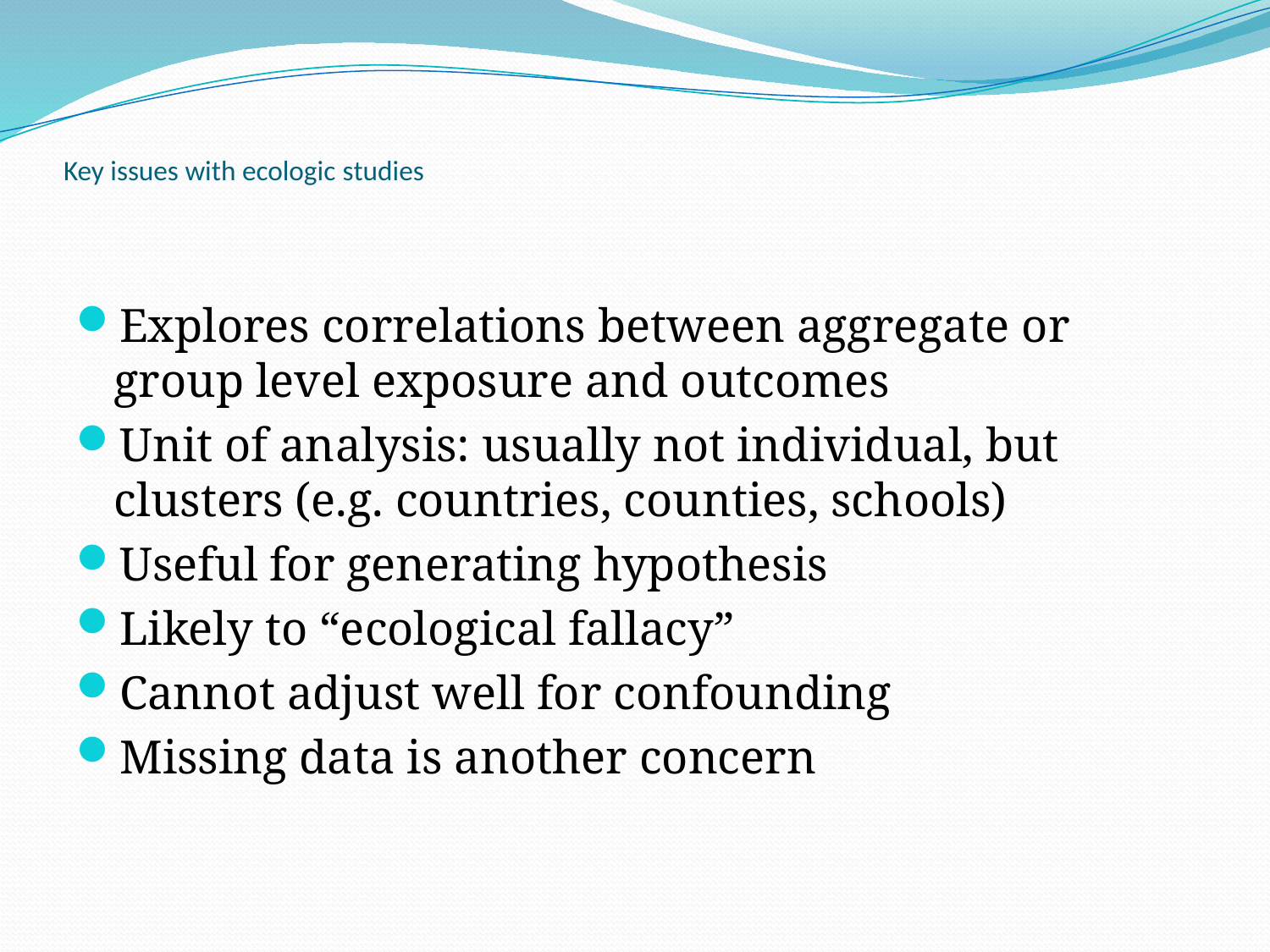

# Key issues with ecologic studies

Explores correlations between aggregate or group level exposure and outcomes
Unit of analysis: usually not individual, but clusters (e.g. countries, counties, schools)
Useful for generating hypothesis
Likely to “ecological fallacy”
Cannot adjust well for confounding
Missing data is another concern